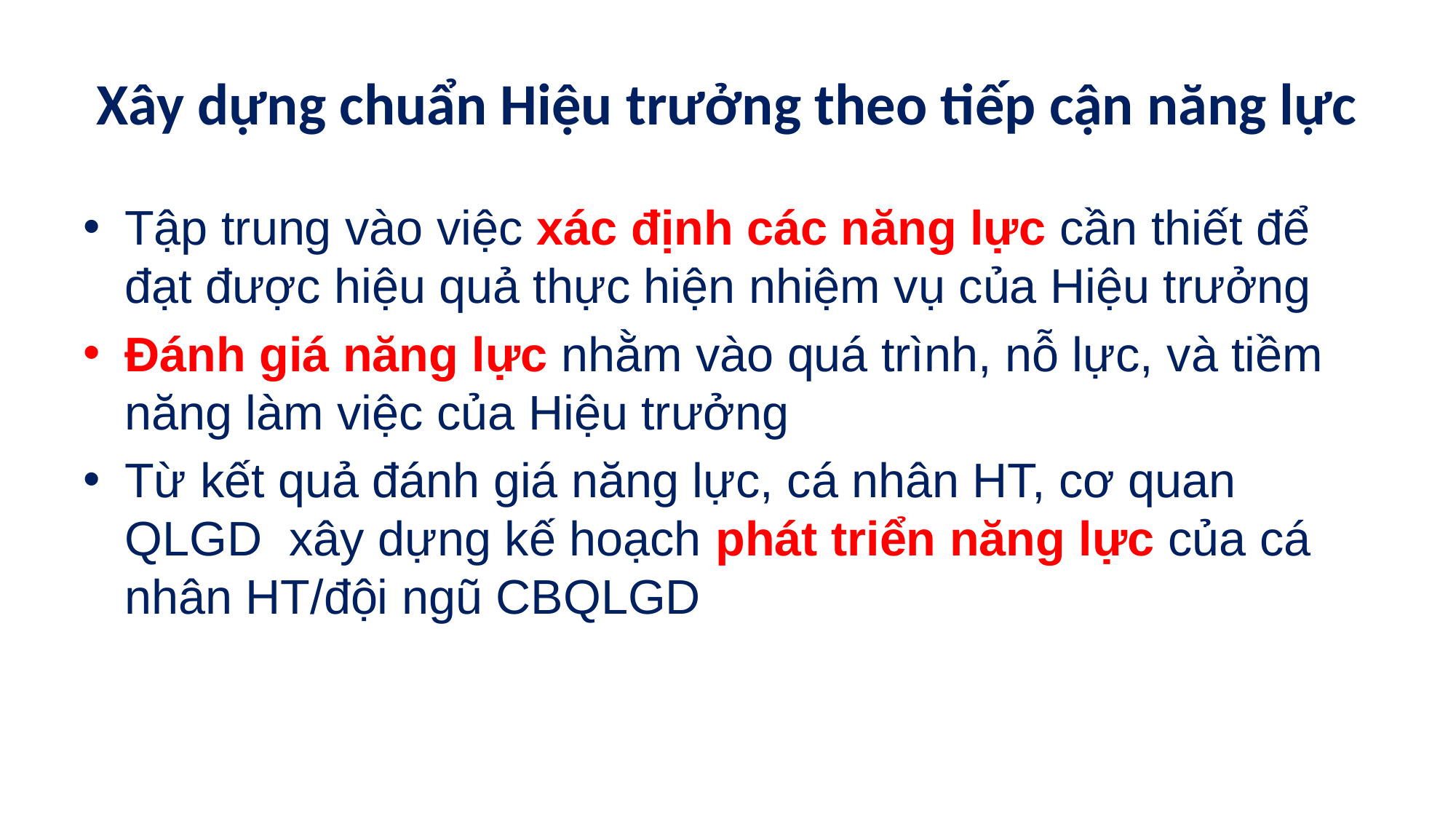

# Xây dựng chuẩn Hiệu trưởng theo tiếp cận năng lực
Tập trung vào việc xác định các năng lực cần thiết để đạt được hiệu quả thực hiện nhiệm vụ của Hiệu trưởng
Đánh giá năng lực nhằm vào quá trình, nỗ lực, và tiềm năng làm việc của Hiệu trưởng
Từ kết quả đánh giá năng lực, cá nhân HT, cơ quan QLGD  xây dựng kế hoạch phát triển năng lực của cá nhân HT/đội ngũ CBQLGD